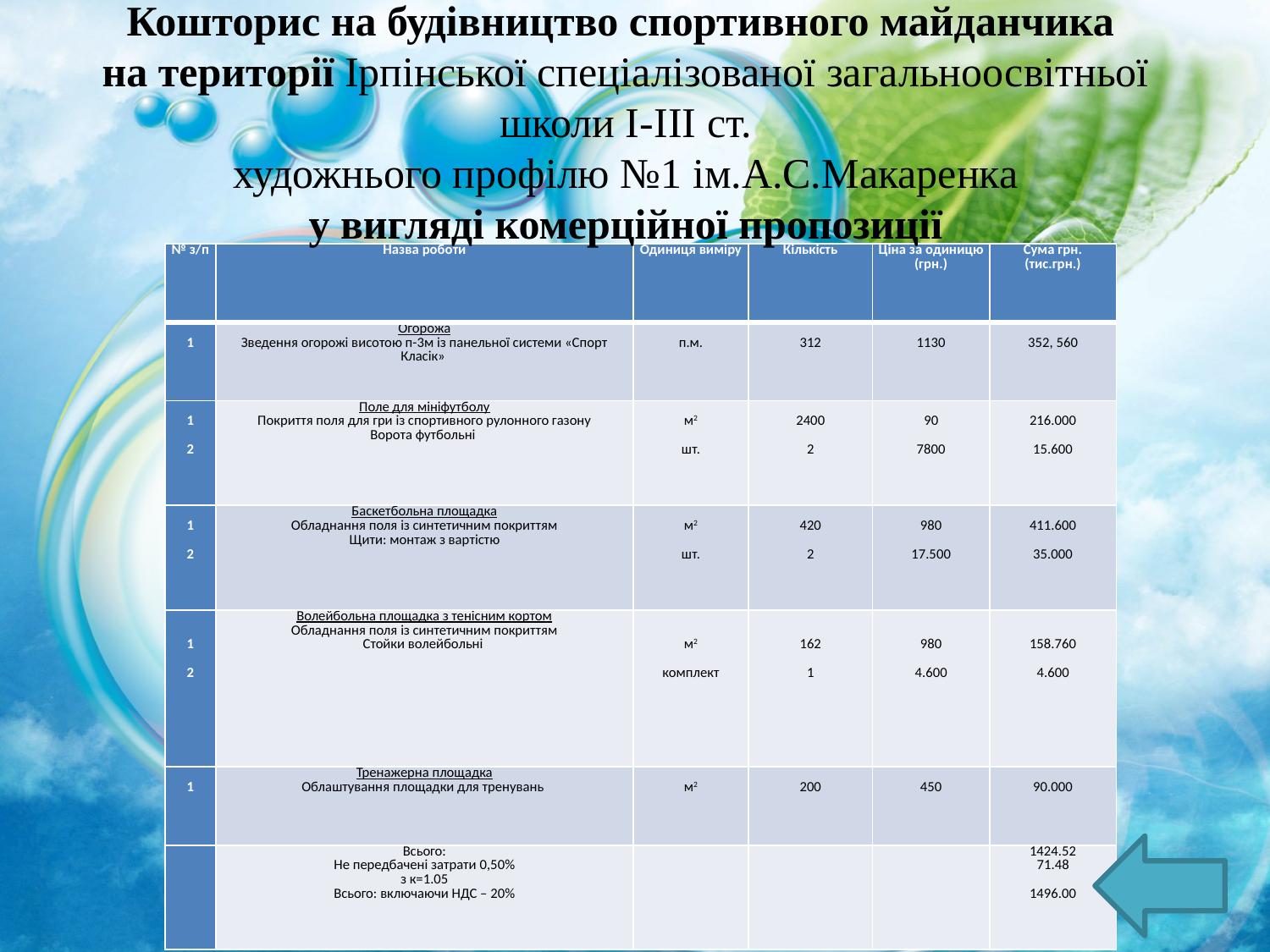

# Кошторис на будівництво спортивного майданчика на території Ірпінської спеціалізованої загальноосвітньої школи І-ІІІ ст.
художнього профілю №1 ім.А.С.Макаренка
у вигляді комерційної пропозиції

| № з/п | Назва роботи | Одиниця виміру | Кількість | Ціна за одиницю (грн.) | Сума грн. (тис.грн.) |
| --- | --- | --- | --- | --- | --- |
| 1 | Огорожа Зведення огорожі висотою п-3м із панельної системи «Спорт Класік» | п.м. | 312 | 1130 | 352, 560 |
| 1   2 | Поле для мініфутболу Покриття поля для гри із спортивного рулонного газону Ворота футбольні | м2   шт. | 2400   2 | 90   7800 | 216.000   15.600 |
| 1   2 | Баскетбольна площадка Обладнання поля із синтетичним покриттям Щити: монтаж з вартістю | м2   шт. | 420   2 | 980   17.500 | 411.600   35.000 |
| 1   2 | Волейбольна площадка з тенісним кортом Обладнання поля із синтетичним покриттям Стойки волейбольні | м2   комплект | 162   1 | 980   4.600 | 158.760   4.600 |
| 1 | Тренажерна площадка Облаштування площадки для тренувань | м2 | 200 | 450 | 90.000 |
|  | Всього: Не передбачені затрати 0,50% з к=1.05 Всього: включаючи НДС – 20% |  |  |  | 1424.52 71.48   1496.00 |